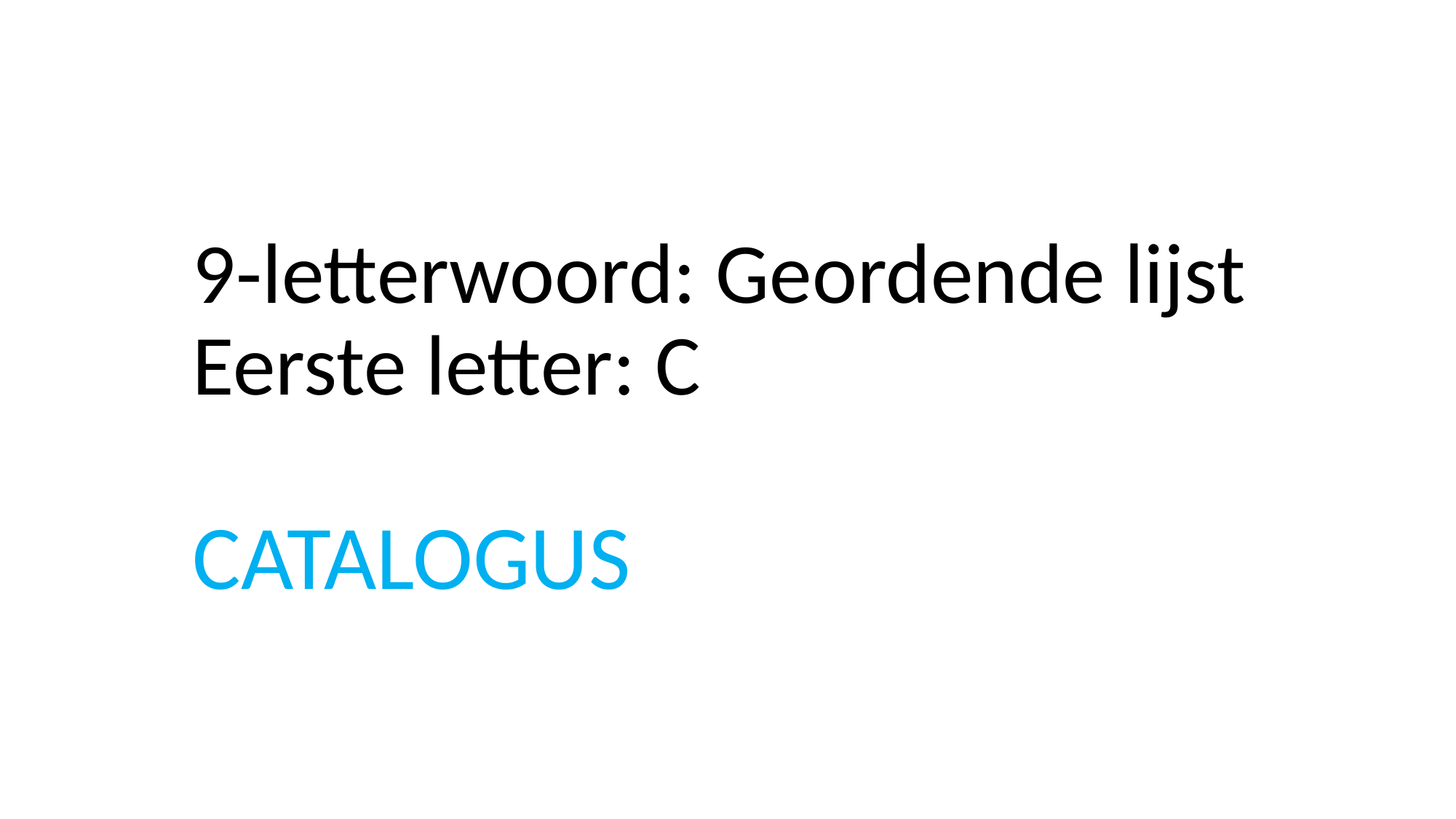

# 9-letterwoord: Geordende lijst Eerste letter: C
CATALOGUS